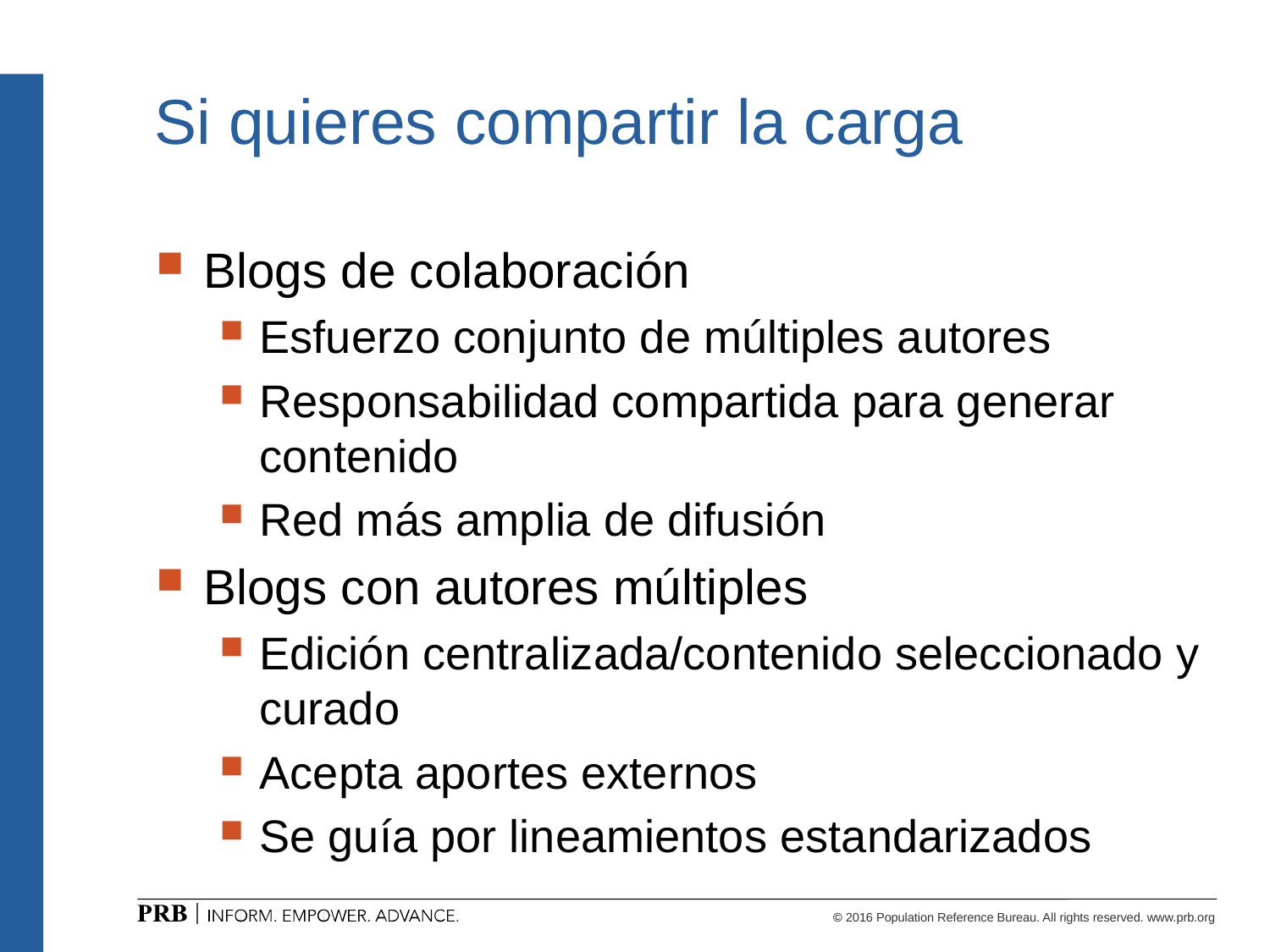

# Si quieres compartir la carga
Blogs de colaboración
Esfuerzo conjunto de múltiples autores
Responsabilidad compartida para generar contenido
Red más amplia de difusión
Blogs con autores múltiples
Edición centralizada/contenido seleccionado y curado
Acepta aportes externos
Se guía por lineamientos estandarizados